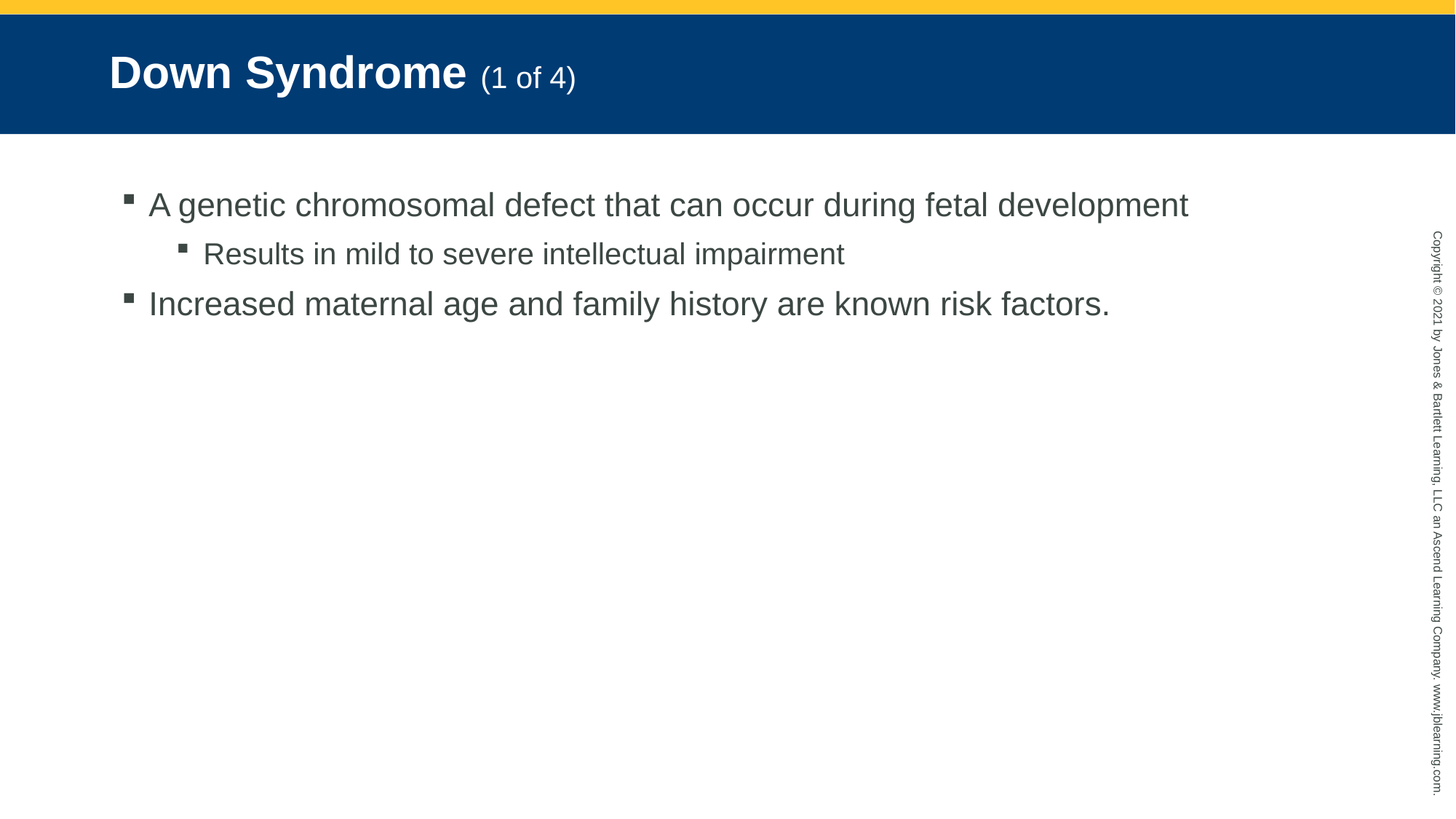

# Down Syndrome (1 of 4)
A genetic chromosomal defect that can occur during fetal development
Results in mild to severe intellectual impairment
Increased maternal age and family history are known risk factors.